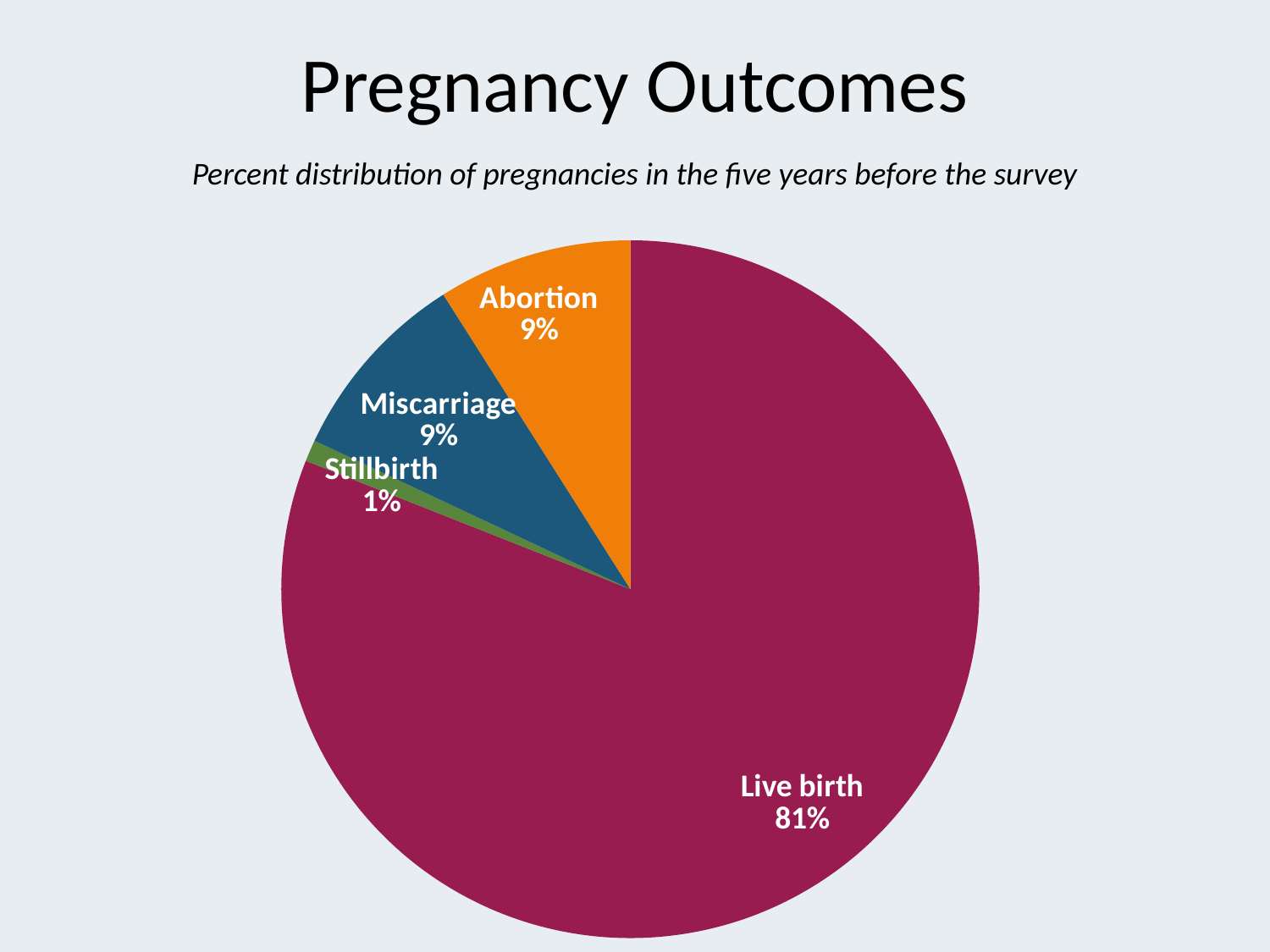

# Pregnancy Outcomes
Percent distribution of pregnancies in the five years before the survey

### Chart

| Category | Series 1 |
|---|---|
| Live birth | 81.0 |
| Stillbirth | 1.0 |
| Miscarriage | 9.0 |
| Abortion | 9.0 |